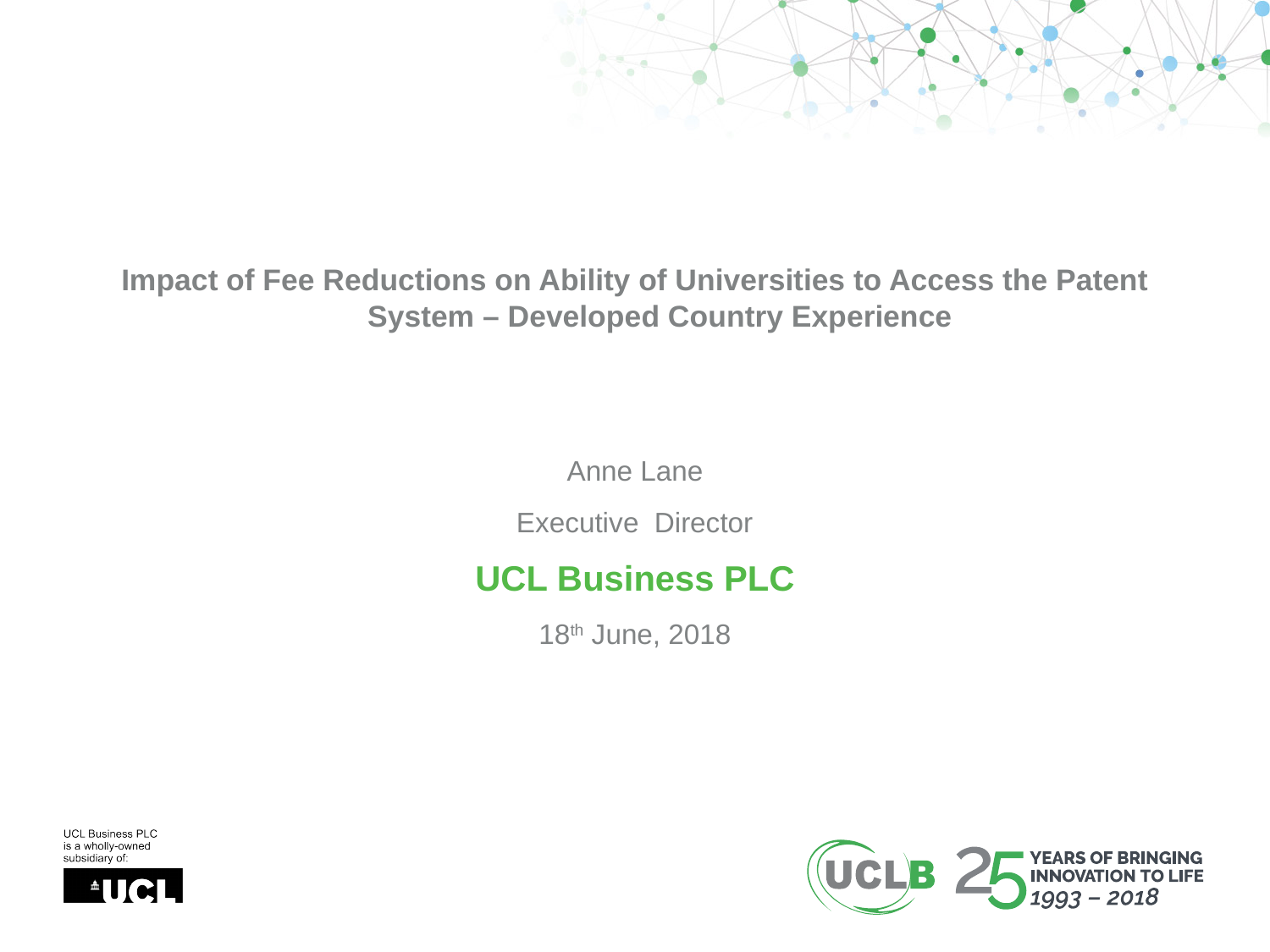

Impact of Fee Reductions on Ability of Universities to Access the Patent System – Developed Country Experience

Anne Lane
Executive  Director
UCL Business PLC
18th June, 2018